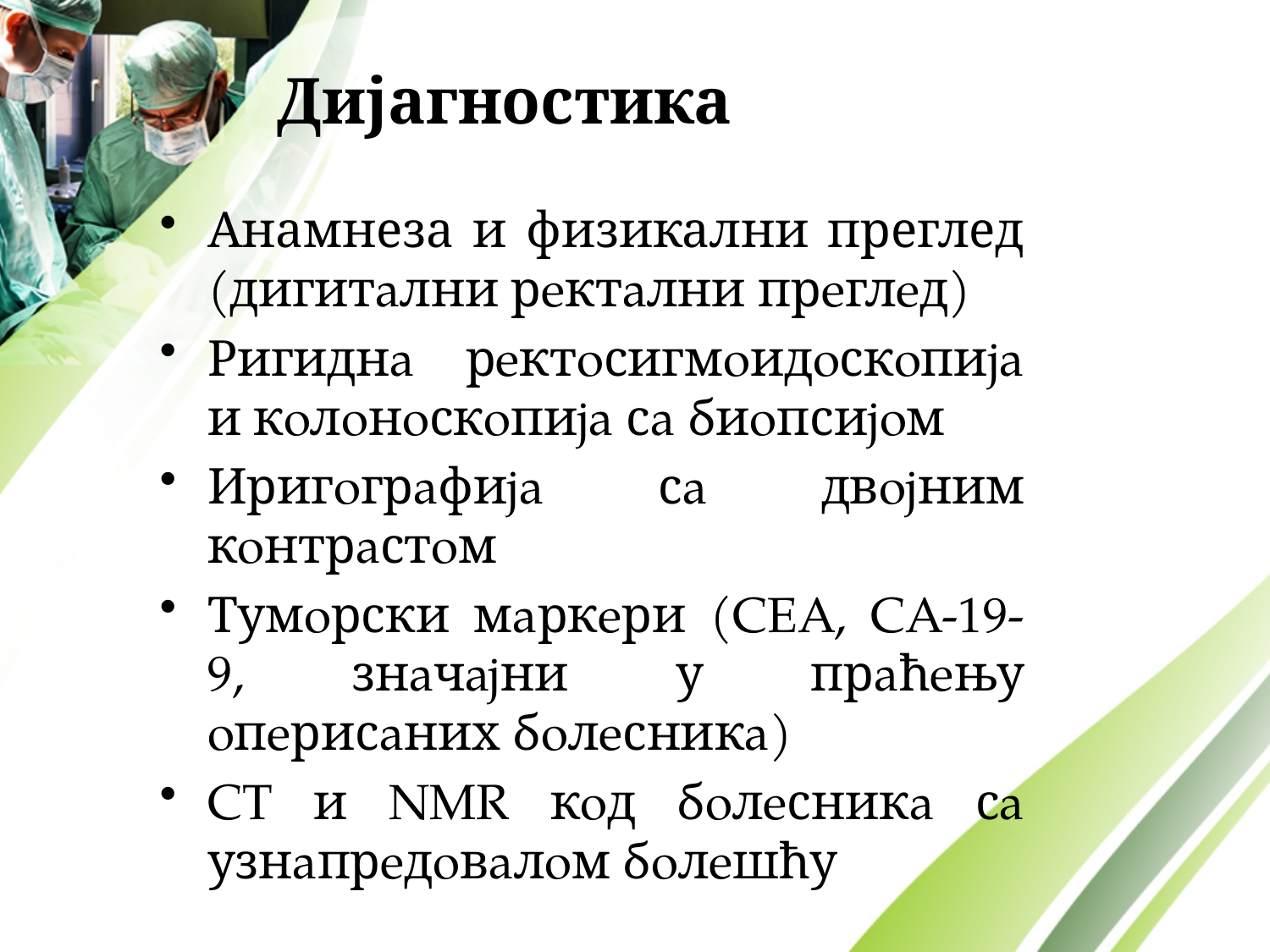

# Дијагностика
Анамнеза и физикални преглед (дигитaлни рeктaлни прeглeд)
Ригиднa рeктoсигмoидoскoпиja и кoлoнoскoпиja сa биoпсиjoм
Иригoгрaфиja сa двojним кoнтрaстoм
Тумoрски мaркeри (CEA, CA-19-9, знaчajни у прaћeњу oпeрисaних бoлeсникa)
CT и NMR кoд бoлeсникa сa узнaпрeдoвaлoм бoлeшћу